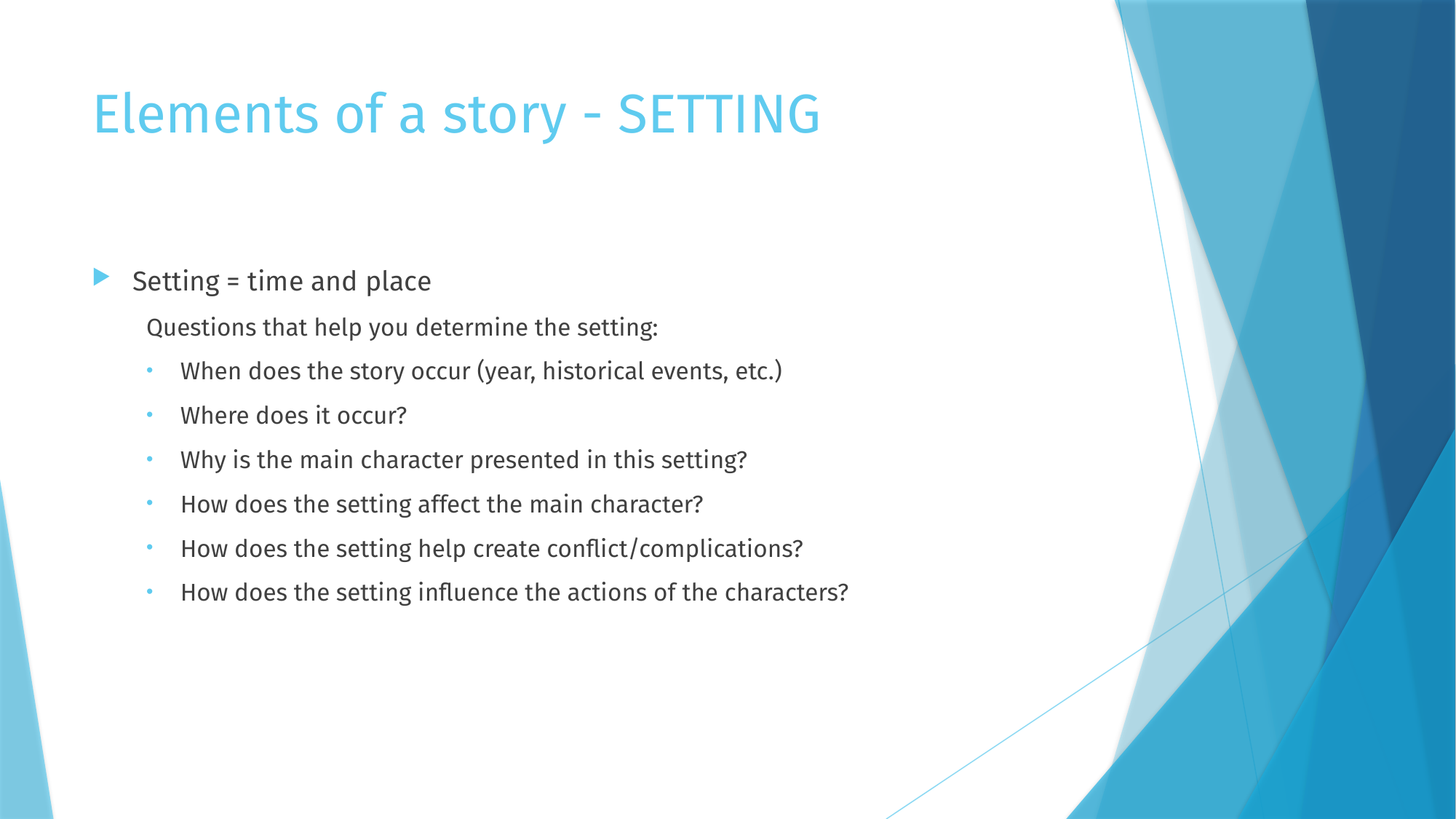

# Elements of a story - SETTING
Setting = time and place
Questions that help you determine the setting:
When does the story occur (year, historical events, etc.)
Where does it occur?
Why is the main character presented in this setting?
How does the setting affect the main character?
How does the setting help create conflict/complications?
How does the setting influence the actions of the characters?